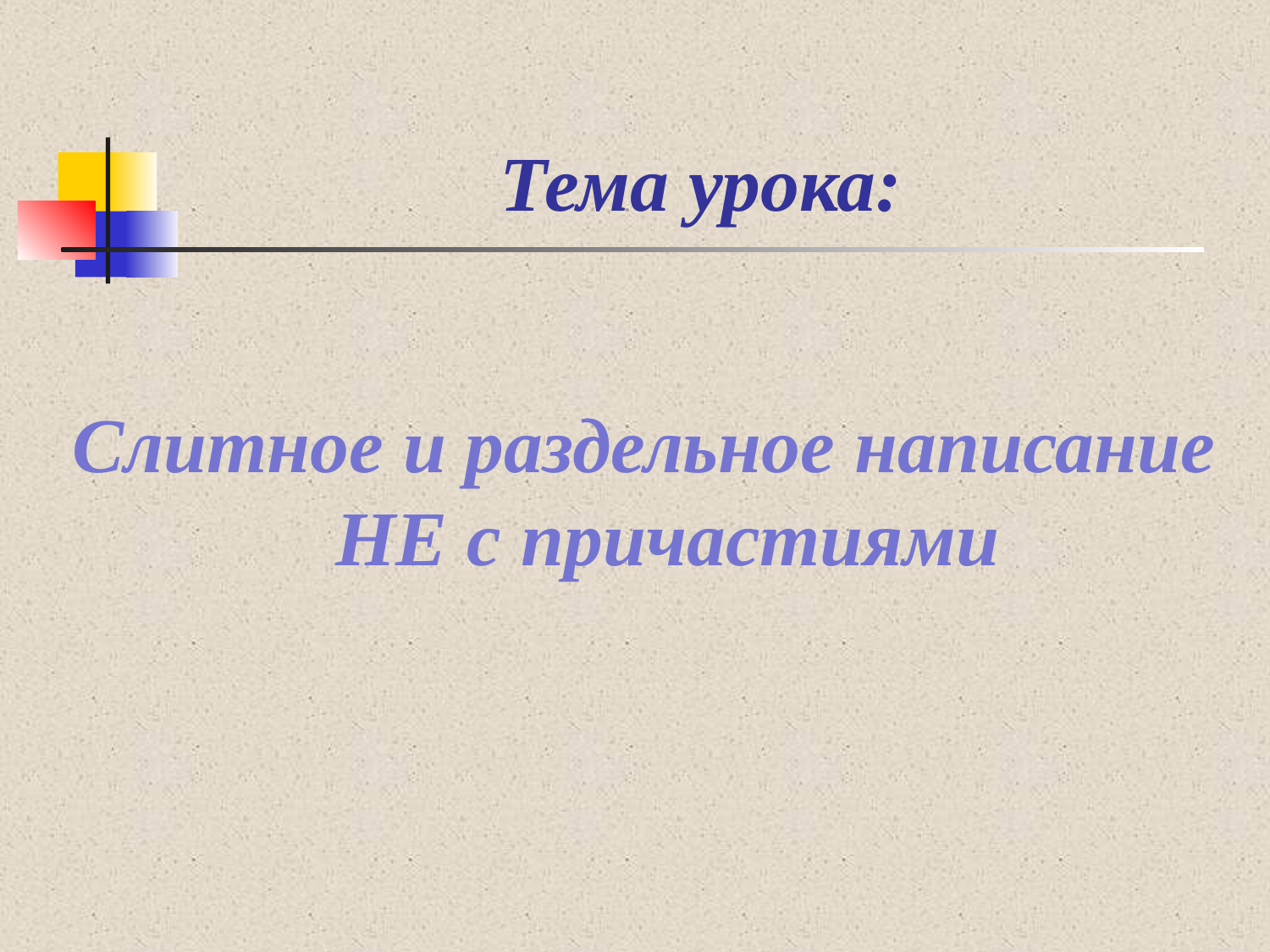

# Тема урока:

Слитное и раздельное написание НЕ с причастиями